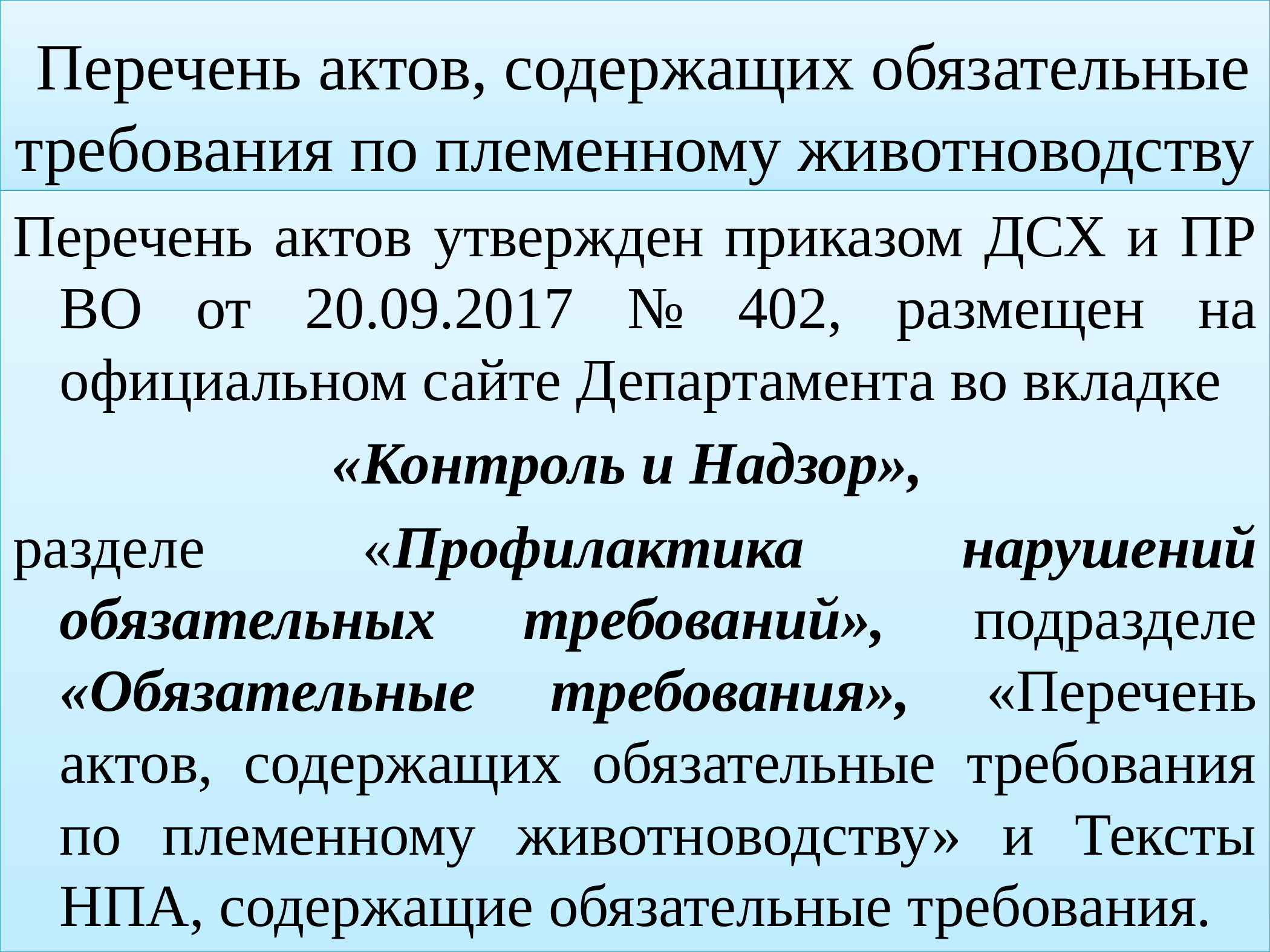

# Перечень актов, содержащих обязательные требования по племенному животноводству
Перечень актов утвержден приказом ДСХ и ПР ВО от 20.09.2017 № 402, размещен на официальном сайте Департамента во вкладке
«Контроль и Надзор»,
разделе «Профилактика нарушений обязательных требований», подразделе «Обязательные требования», «Перечень актов, содержащих обязательные требования по племенному животноводству» и Тексты НПА, содержащие обязательные требования.